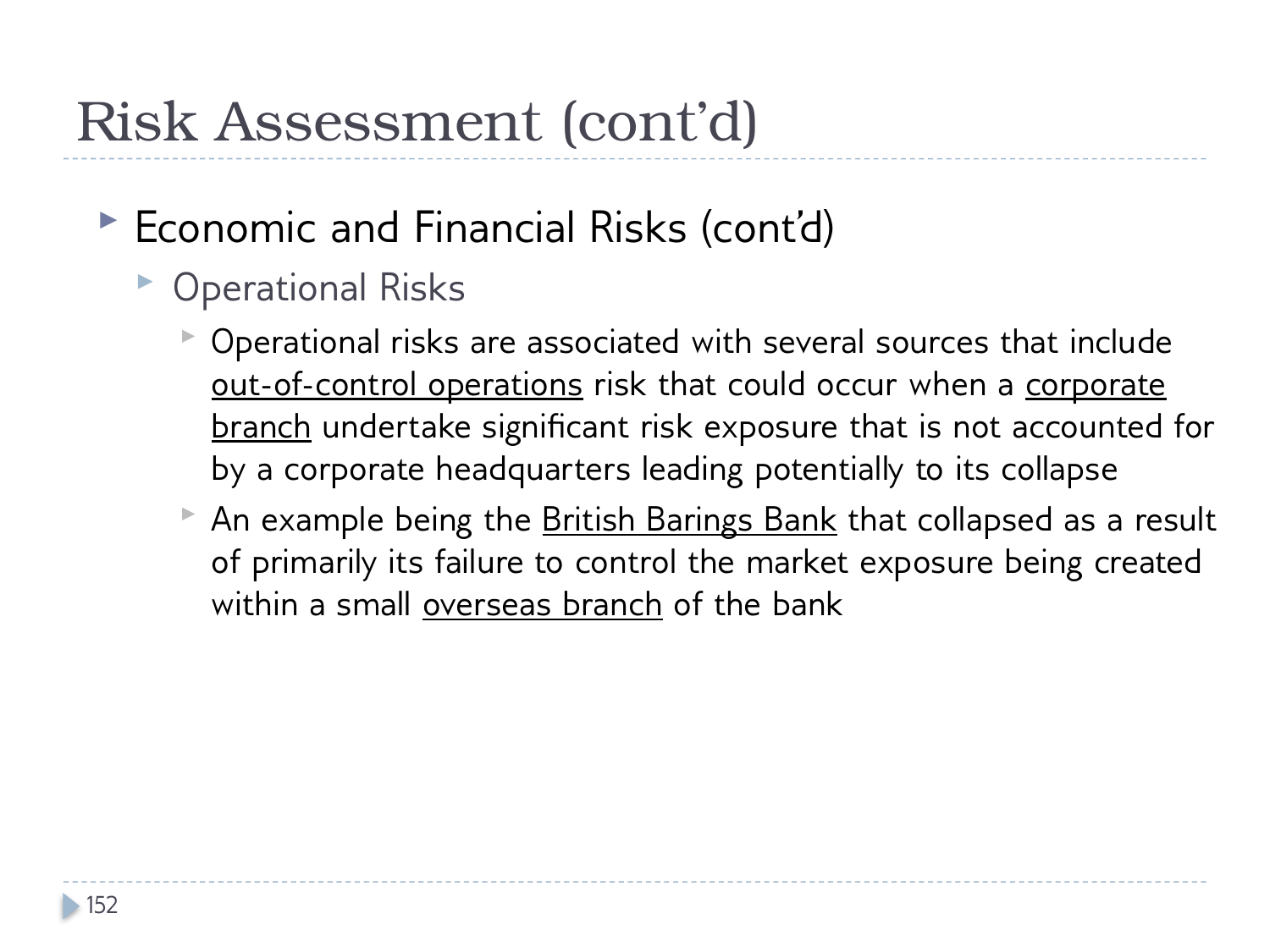

# Risk Assessment (cont’d)
Economic and Financial Risks (cont’d)
Operational Risks
Operational risks are associated with several sources that include out-of-control operations risk that could occur when a corporate branch undertake significant risk exposure that is not accounted for by a corporate headquarters leading potentially to its collapse
An example being the British Barings Bank that collapsed as a result of primarily its failure to control the market exposure being created within a small overseas branch of the bank
152